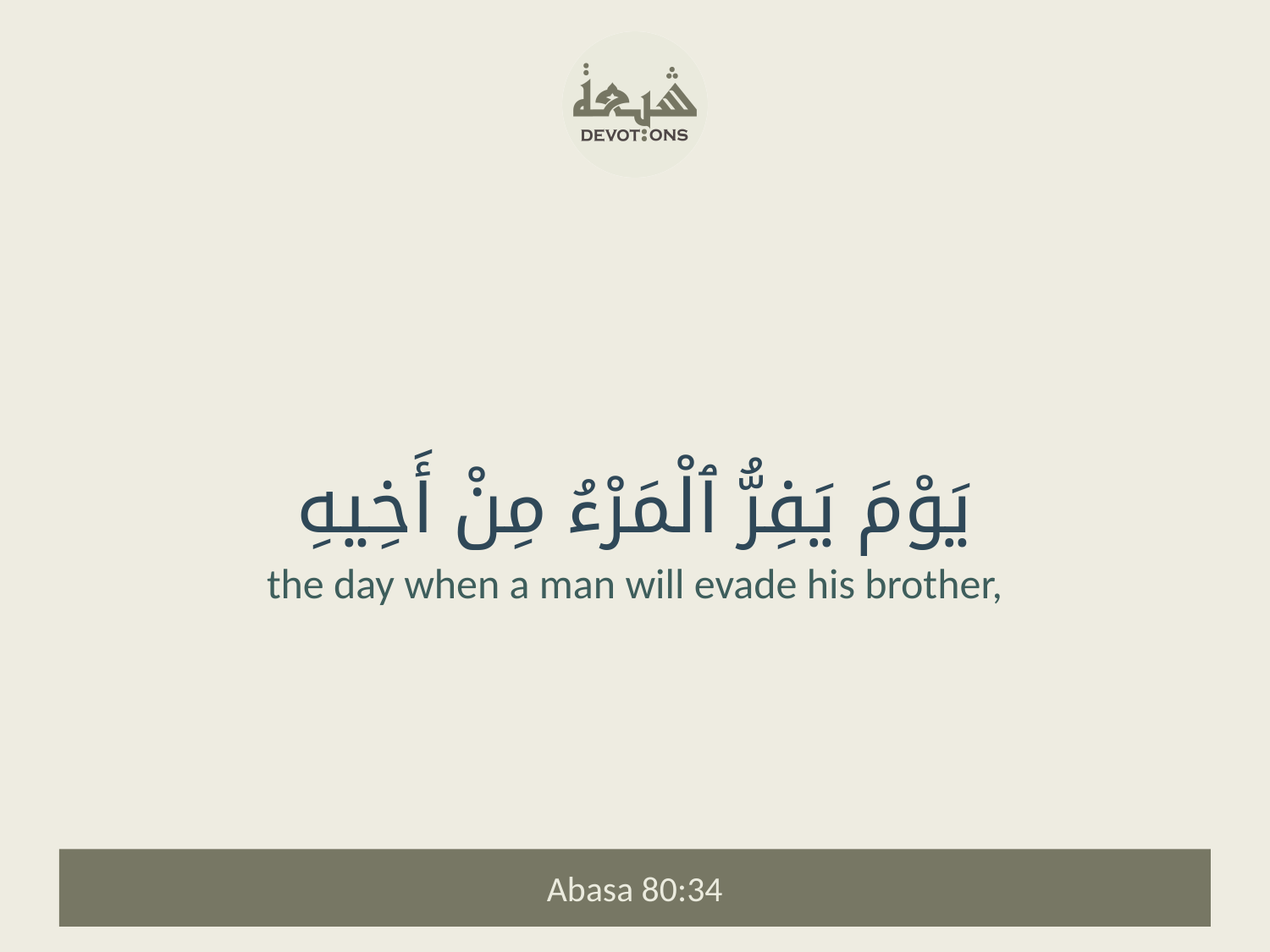

يَوْمَ يَفِرُّ ٱلْمَرْءُ مِنْ أَخِيهِ
the day when a man will evade his brother,
Abasa 80:34